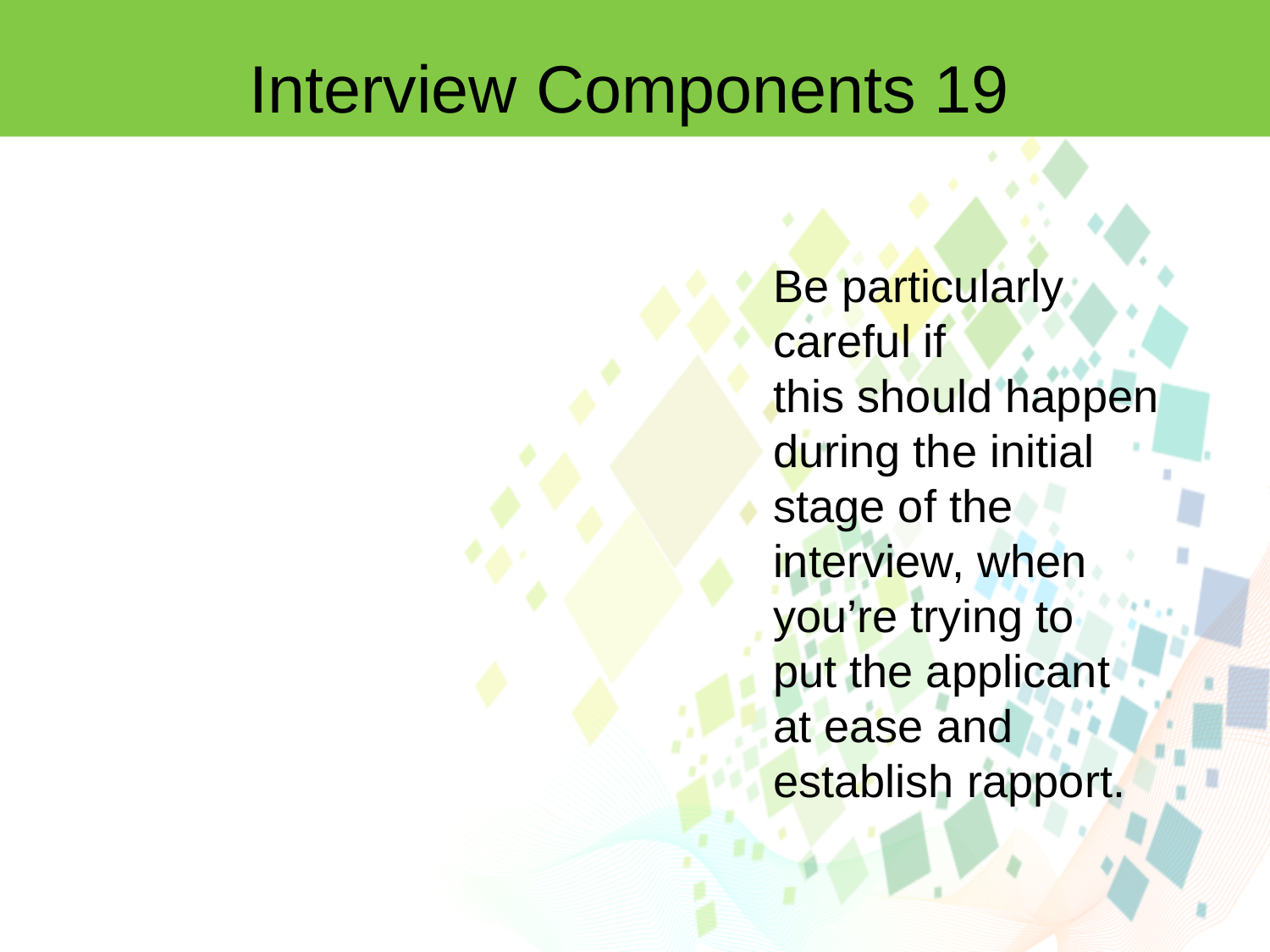

Interview Components 19
Be particularly careful if
this should happen during the initial stage of the interview, when you’re trying to
put the applicant at ease and establish rapport.